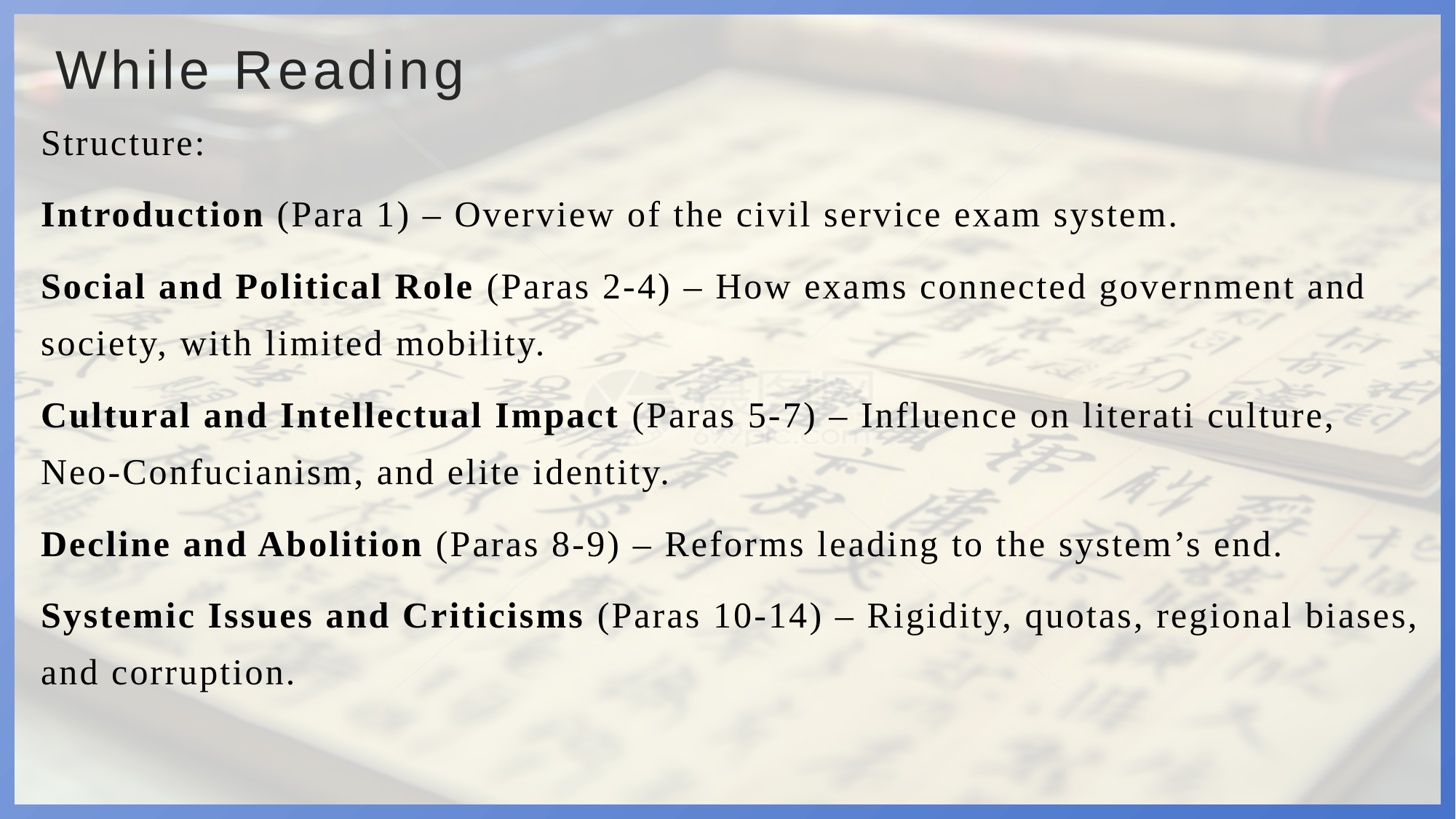

# While Reading
Structure:
Introduction (Para 1) – Overview of the civil service exam system.
Social and Political Role (Paras 2-4) – How exams connected government and society, with limited mobility.
Cultural and Intellectual Impact (Paras 5-7) – Influence on literati culture, Neo-Confucianism, and elite identity.
Decline and Abolition (Paras 8-9) – Reforms leading to the system’s end.
Systemic Issues and Criticisms (Paras 10-14) – Rigidity, quotas, regional biases, and corruption.